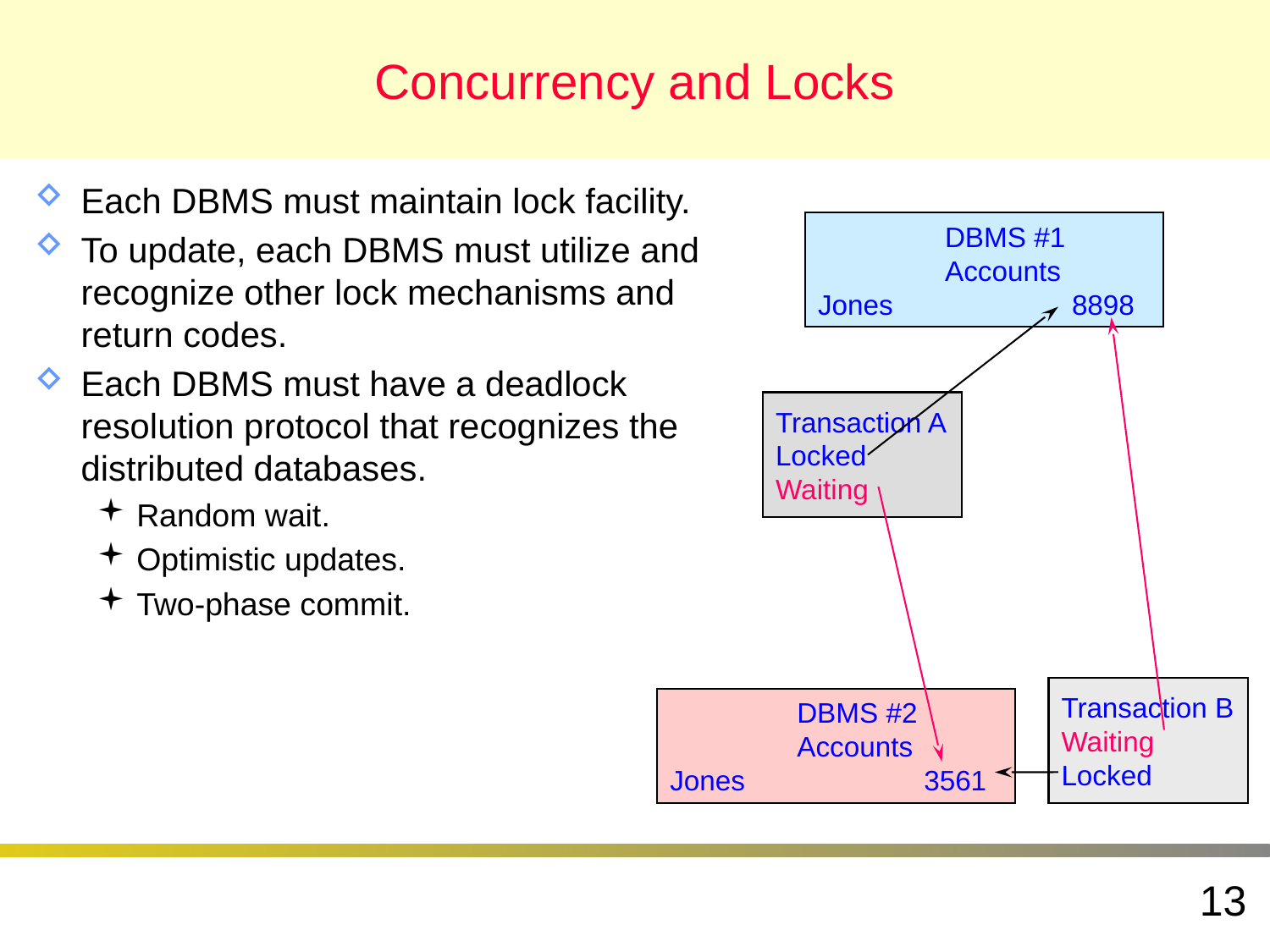

# Concurrency and Locks
Each DBMS must maintain lock facility.
To update, each DBMS must utilize and recognize other lock mechanisms and return codes.
Each DBMS must have a deadlock resolution protocol that recognizes the distributed databases.
Random wait.
Optimistic updates.
Two-phase commit.
	DBMS #1
	Accounts
Jones		8898

Transaction A
Locked
Waiting

Transaction B
Waiting
Locked
	DBMS #2
	Accounts
Jones		3561

13